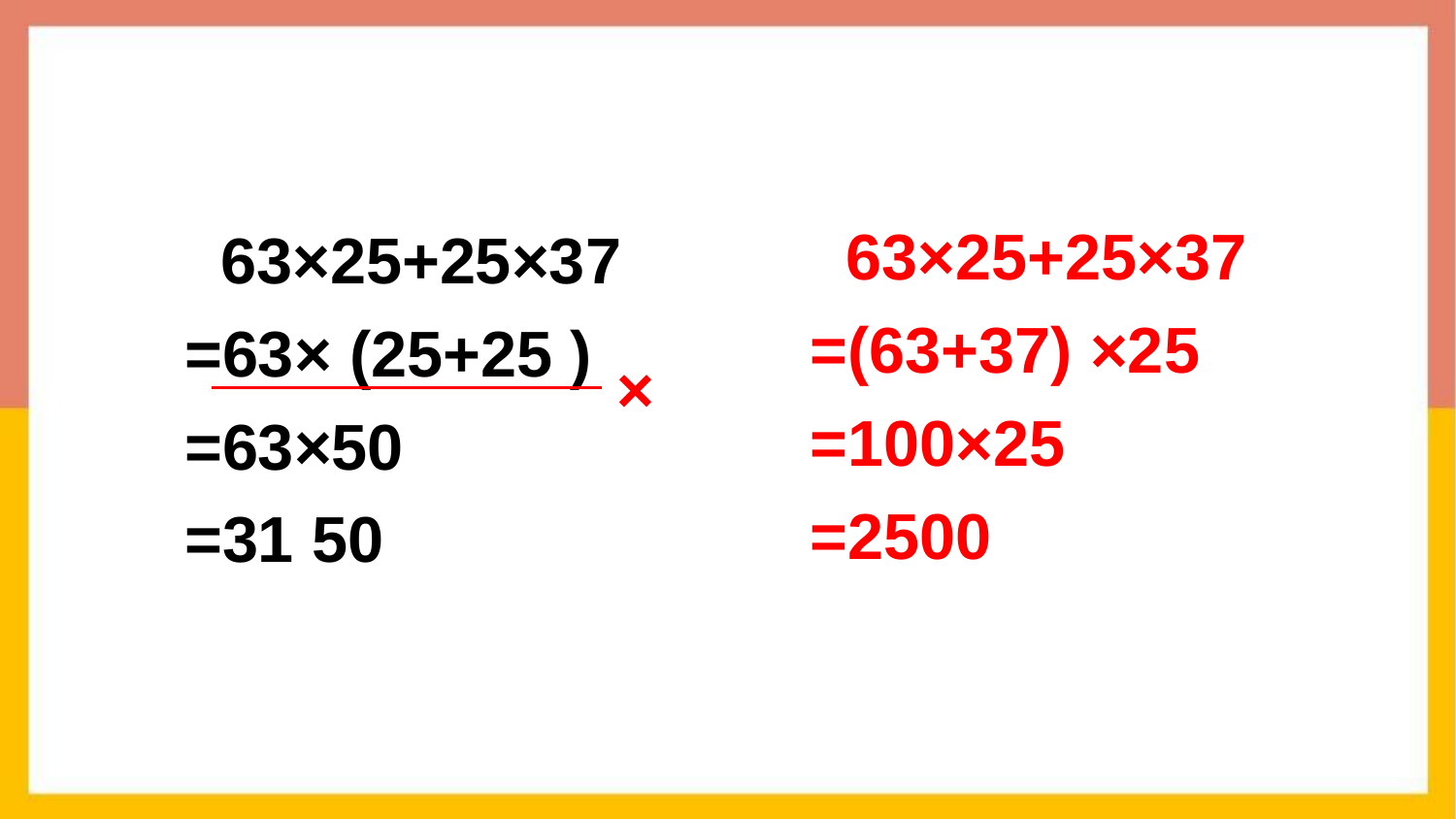

63×25+25×37
=(63+37) ×25 =100×25
=2500
  63×25+25×37
=63× (25+25 )
=63×50
=31 50
×